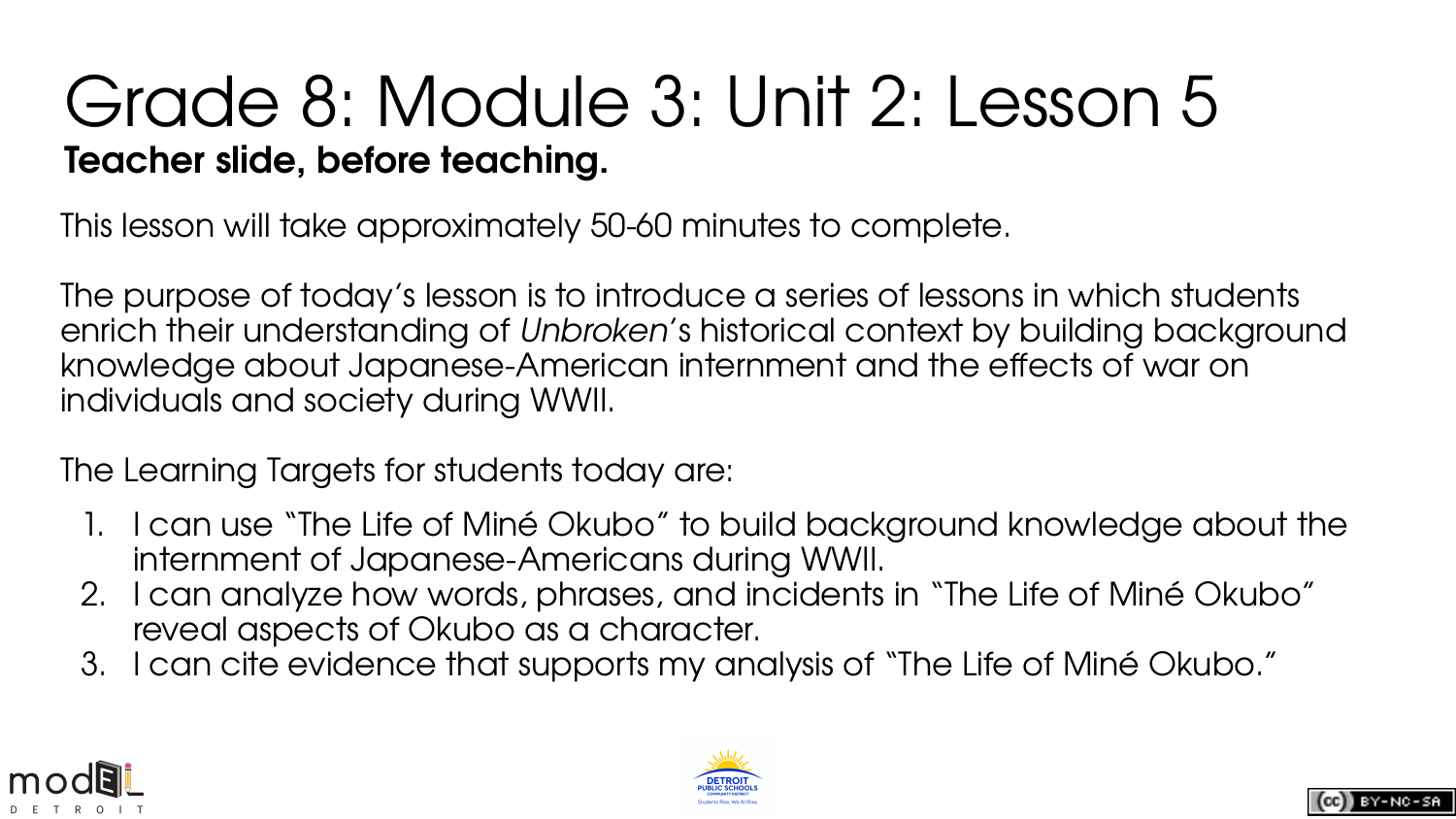

Grade 8: Module 3: Unit 2: Lesson 5
Teacher slide, before teaching.
This lesson will take approximately 50-60 minutes to complete.

The purpose of today’s lesson is to introduce a series of lessons in which students enrich their understanding of Unbroken’s historical context by building background knowledge about Japanese-American internment and the effects of war on individuals and society during WWII.

The Learning Targets for students today are:
I can use “The Life of Miné Okubo” to build background knowledge about the internment of Japanese-Americans during WWII.
I can analyze how words, phrases, and incidents in “The Life of Miné Okubo” reveal aspects of Okubo as a character.
I can cite evidence that supports my analysis of “The Life of Miné Okubo.”